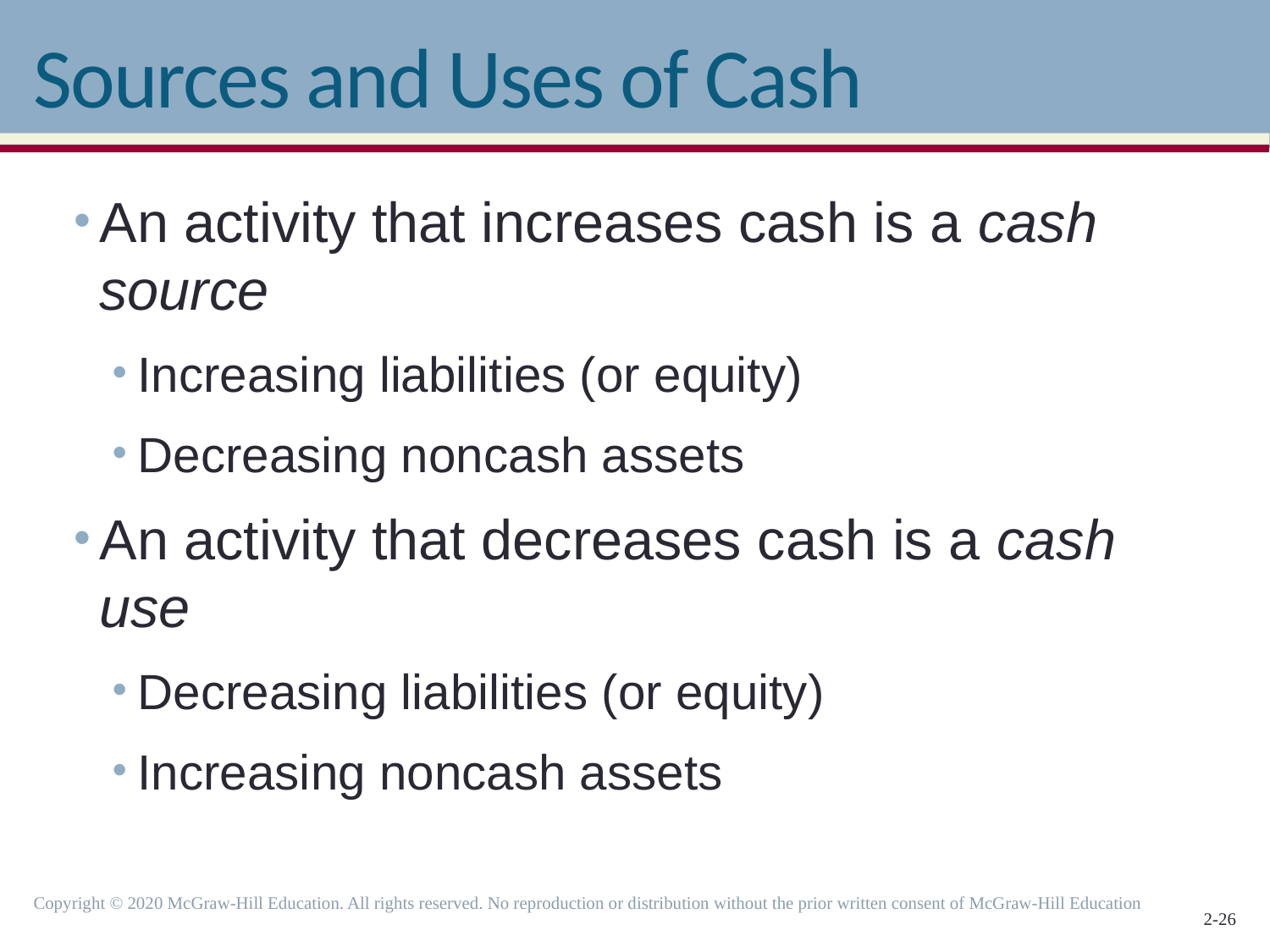

# Sources and Uses of Cash
An activity that increases cash is a cash source
Increasing liabilities (or equity)
Decreasing noncash assets
An activity that decreases cash is a cash use
Decreasing liabilities (or equity)
Increasing noncash assets
Copyright © 2020 McGraw-Hill Education. All rights reserved. No reproduction or distribution without the prior written consent of McGraw-Hill Education